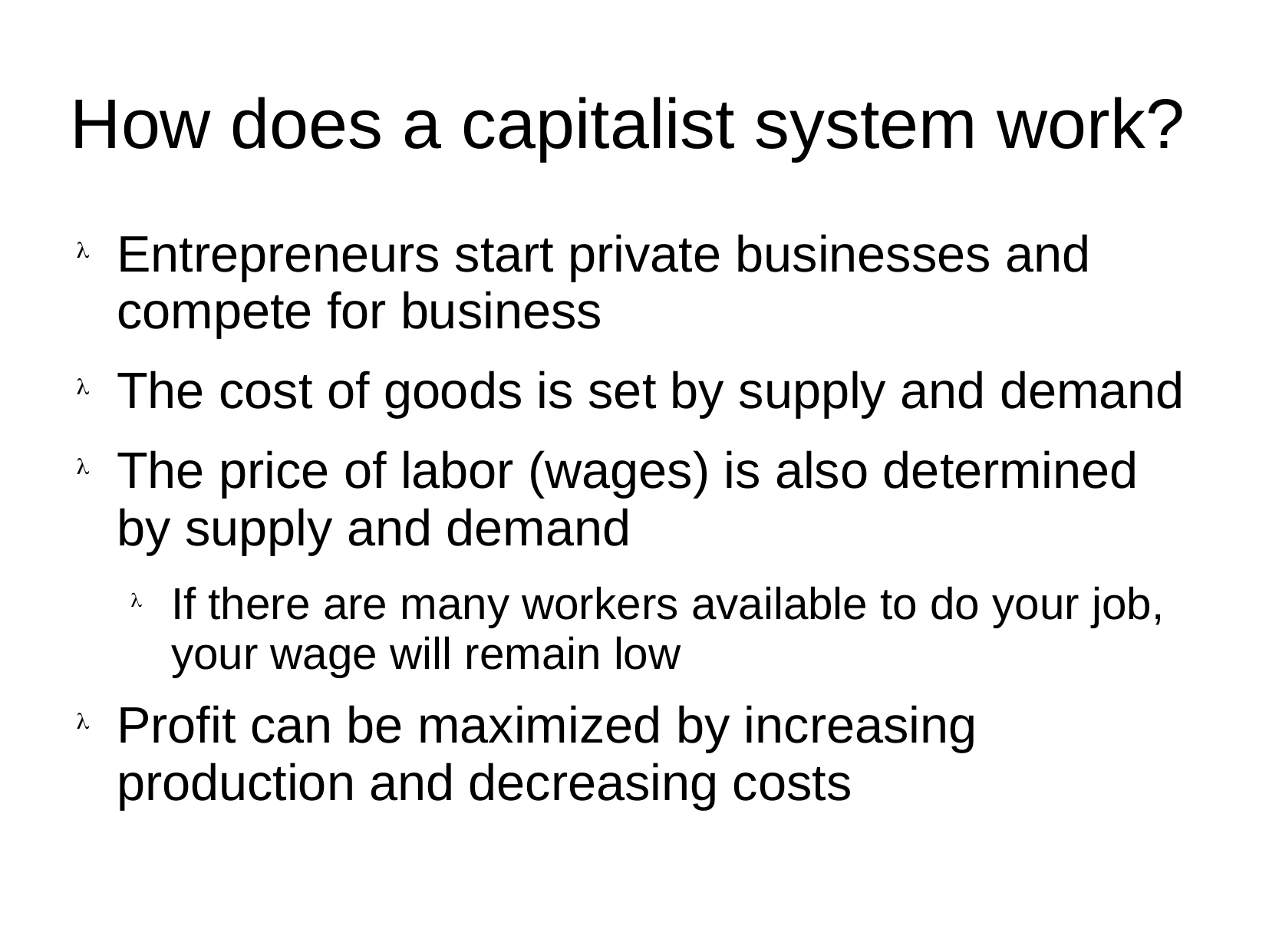

# How does a capitalist system work?
Entrepreneurs start private businesses and compete for business
The cost of goods is set by supply and demand
The price of labor (wages) is also determined by supply and demand
If there are many workers available to do your job, your wage will remain low
Profit can be maximized by increasing production and decreasing costs